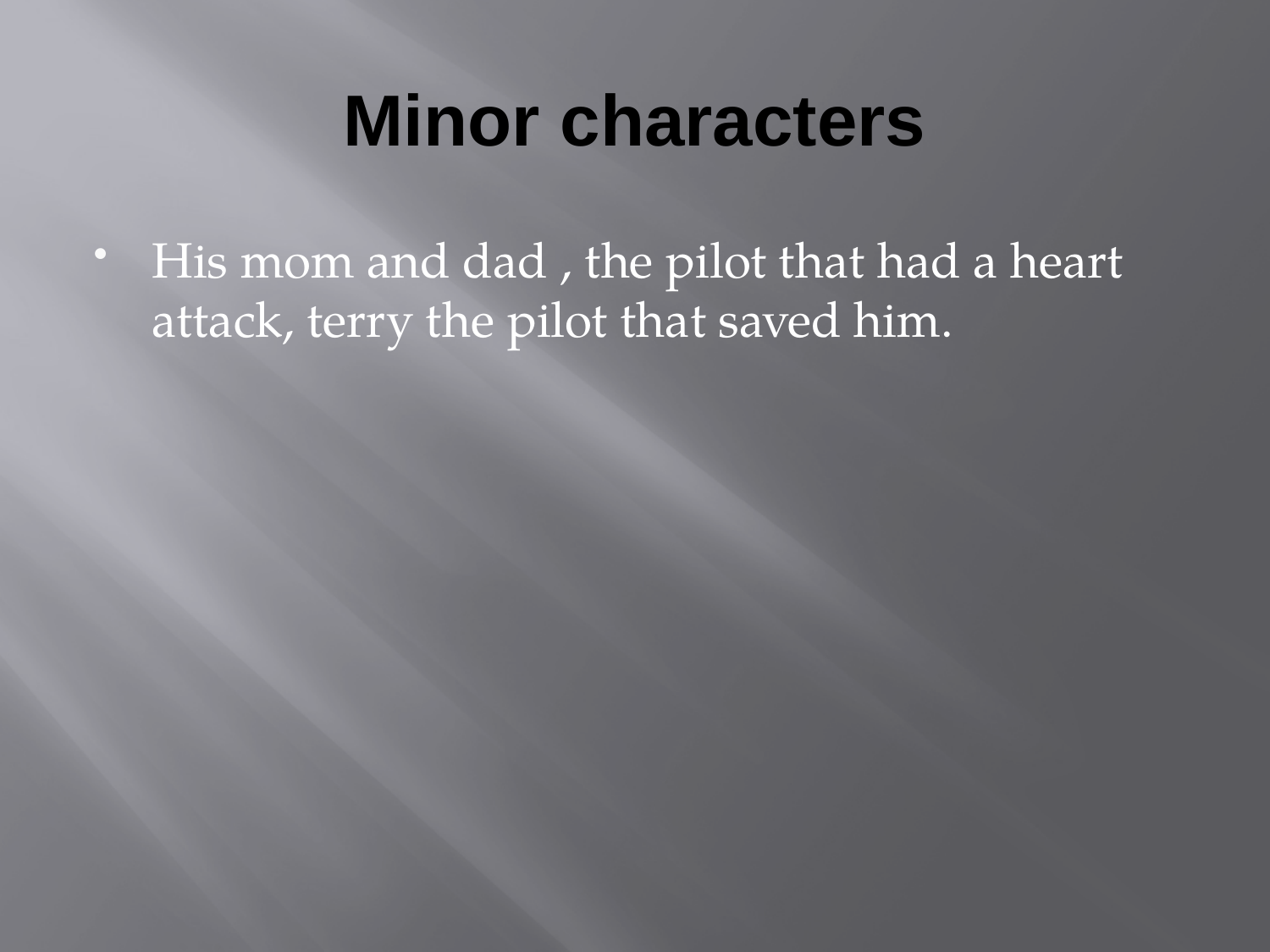

# Minor characters
His mom and dad , the pilot that had a heart attack, terry the pilot that saved him.